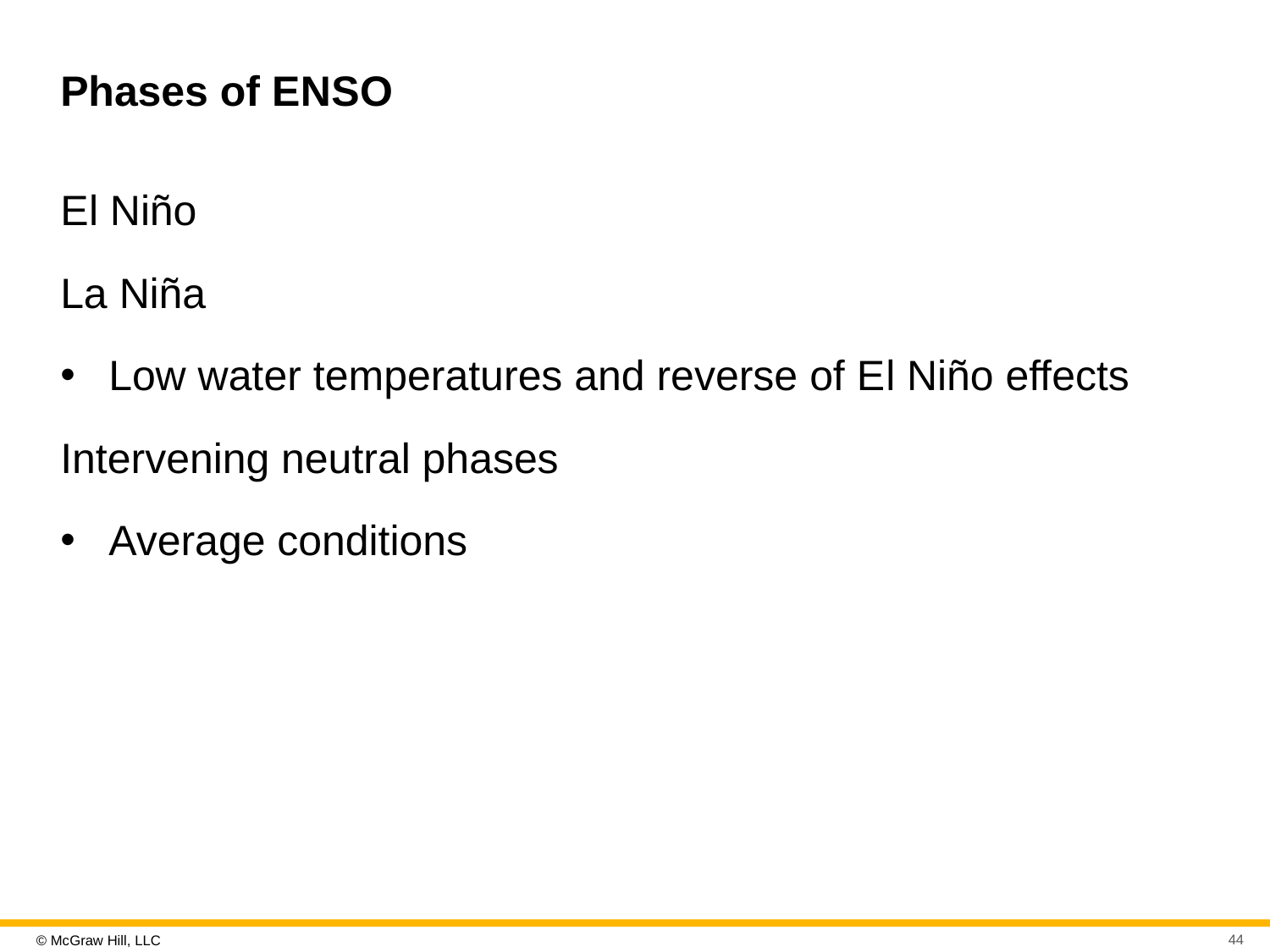

# Phases of E N S O
E l Niño
La Niña
Low water temperatures and reverse of E l Niño effects
Intervening neutral phases
Average conditions
44